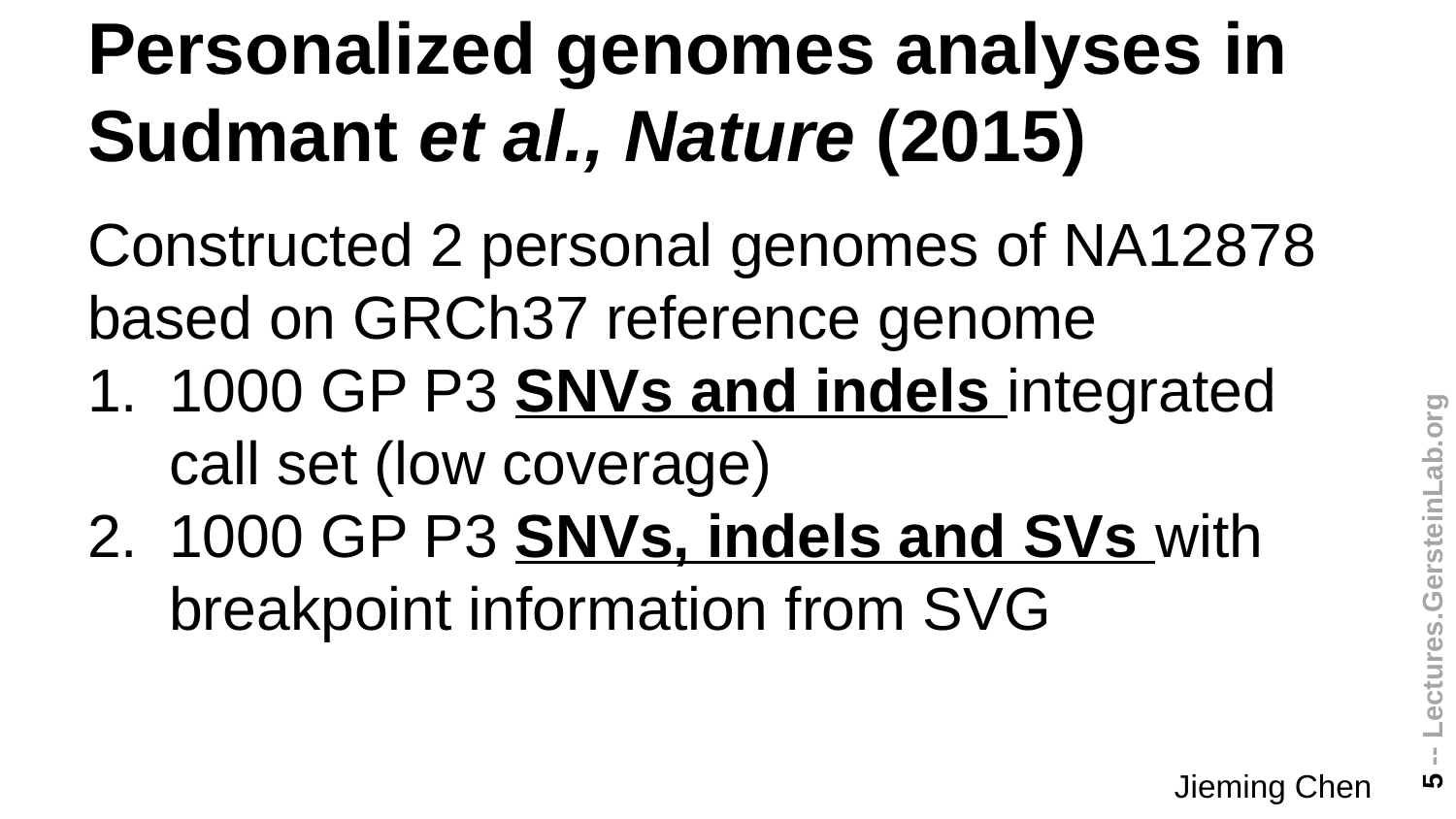

# Personalized genomes analyses in Sudmant et al., Nature (2015)
Constructed 2 personal genomes of NA12878 based on GRCh37 reference genome
1000 GP P3 SNVs and indels integrated call set (low coverage)
1000 GP P3 SNVs, indels and SVs with breakpoint information from SVG

Jieming Chen